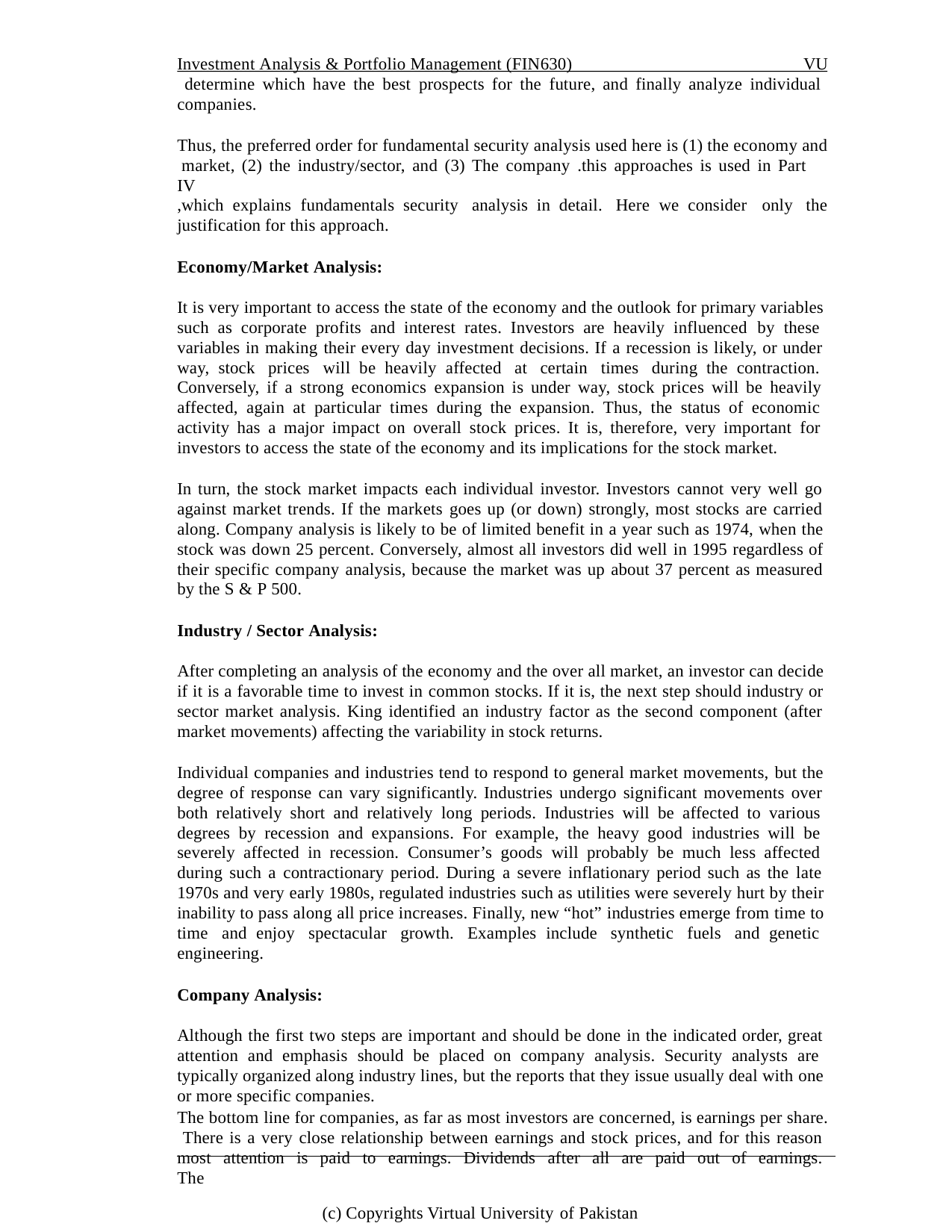

Investment Analysis & Portfolio Management (FIN630)	VU  determine which have the best prospects for the future, and finally analyze individual  companies.

Thus, the preferred order for fundamental security analysis used here is (1) the economy and  market, (2) the industry/sector, and (3) The company .this approaches is used in Part IV
,which  explains  fundamentals  security  analysis  in  detail.  Here we consider   only   the
justification for this approach.

Economy/Market Analysis:

It is very important to access the state of the economy and the outlook for primary variables  such as corporate profits and interest rates. Investors are heavily influenced by these  variables in making their every day investment decisions. If a recession is likely, or under  way, stock prices will be heavily affected at certain times during the contraction.  Conversely, if a strong economics expansion is under way, stock prices will be heavily  affected, again at particular times during the expansion. Thus, the status of economic  activity has a major impact on overall stock prices. It is, therefore, very important for  investors to access the state of the economy and its implications for the stock market.

In turn, the stock market impacts each individual investor. Investors cannot very well go  against market trends. If the markets goes up (or down) strongly, most stocks are carried  along. Company analysis is likely to be of limited benefit in a year such as 1974, when the  stock was down 25 percent. Conversely, almost all investors did well in 1995 regardless of  their specific company analysis, because the market was up about 37 percent as measured  by the S & P 500.

Industry / Sector Analysis:

After completing an analysis of the economy and the over all market, an investor can decide  if it is a favorable time to invest in common stocks. If it is, the next step should industry or  sector market analysis. King identified an industry factor as the second component (after  market movements) affecting the variability in stock returns.

Individual companies and industries tend to respond to general market movements, but the  degree of response can vary significantly. Industries undergo significant movements over  both relatively short and relatively long periods. Industries will be affected to various  degrees by recession and expansions. For example, the heavy good industries will be  severely affected in recession. Consumer’s goods will probably be much less affected  during such a contractionary period. During a severe inflationary period such as the late  1970s and very early 1980s, regulated industries such as utilities were severely hurt by their  inability to pass along all price increases. Finally, new “hot” industries emerge from time to  time and enjoy spectacular growth. Examples include synthetic fuels and genetic  engineering.

Company Analysis:

Although the first two steps are important and should be done in the indicated order, great  attention and emphasis should be placed on company analysis. Security analysts are  typically organized along industry lines, but the reports that they issue usually deal with one  or more specific companies.
The bottom line for companies, as far as most investors are concerned, is earnings per share.  There is a very close relationship between earnings and stock prices, and for this reason  most  attention  is  paid  to  earnings.  Dividends  after  all  are  paid  out  of  earnings.  The
(c) Copyrights Virtual University of Pakistan	91